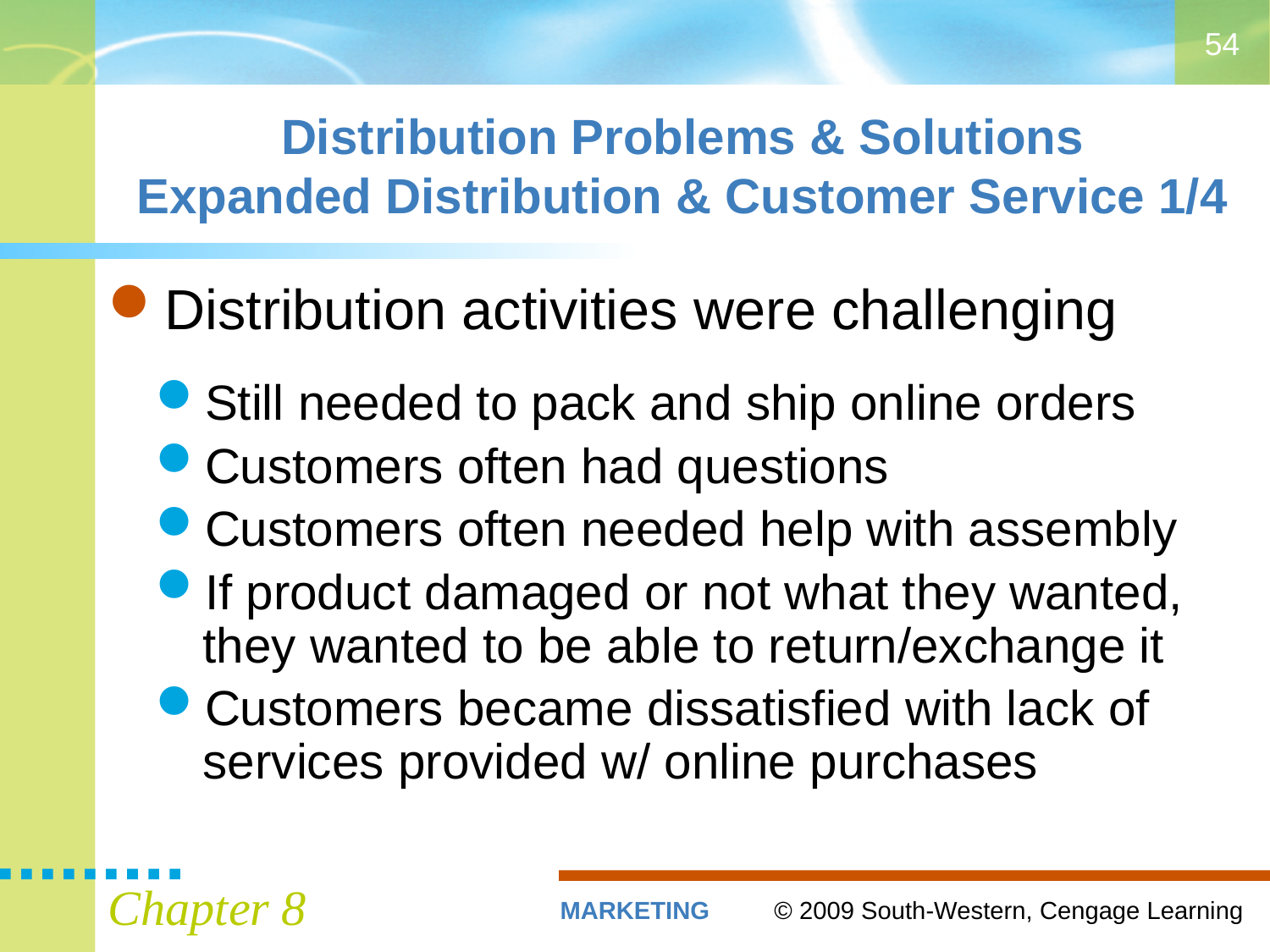

54
# Distribution Problems & Solutions Expanded Distribution & Customer Service 1/4
Distribution activities were challenging
Still needed to pack and ship online orders
Customers often had questions
Customers often needed help with assembly
If product damaged or not what they wanted, they wanted to be able to return/exchange it
Customers became dissatisfied with lack of services provided w/ online purchases
Chapter 8